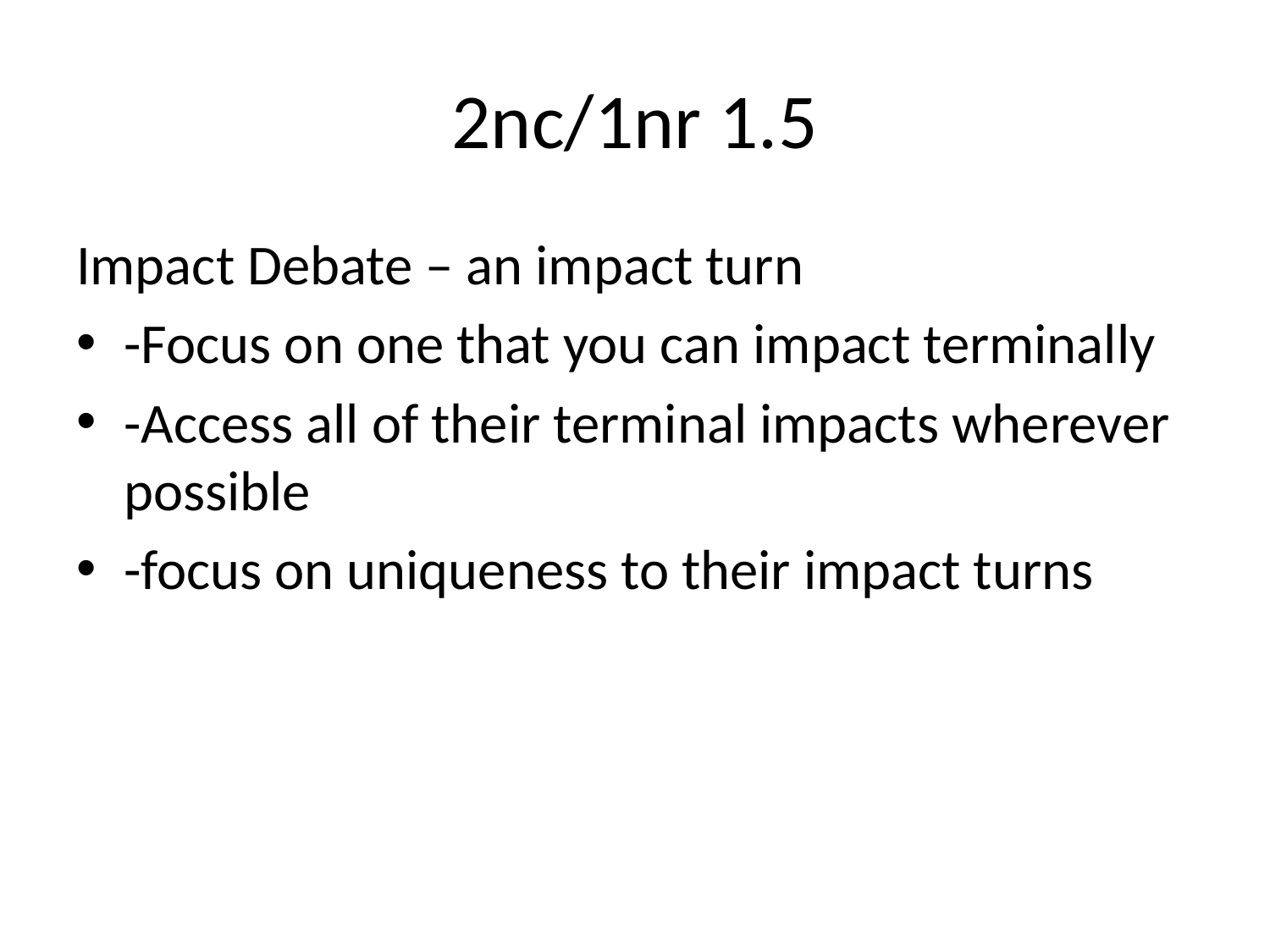

# 2nc/1nr 1.5
Impact Debate – an impact turn
-Focus on one that you can impact terminally
-Access all of their terminal impacts wherever possible
-focus on uniqueness to their impact turns